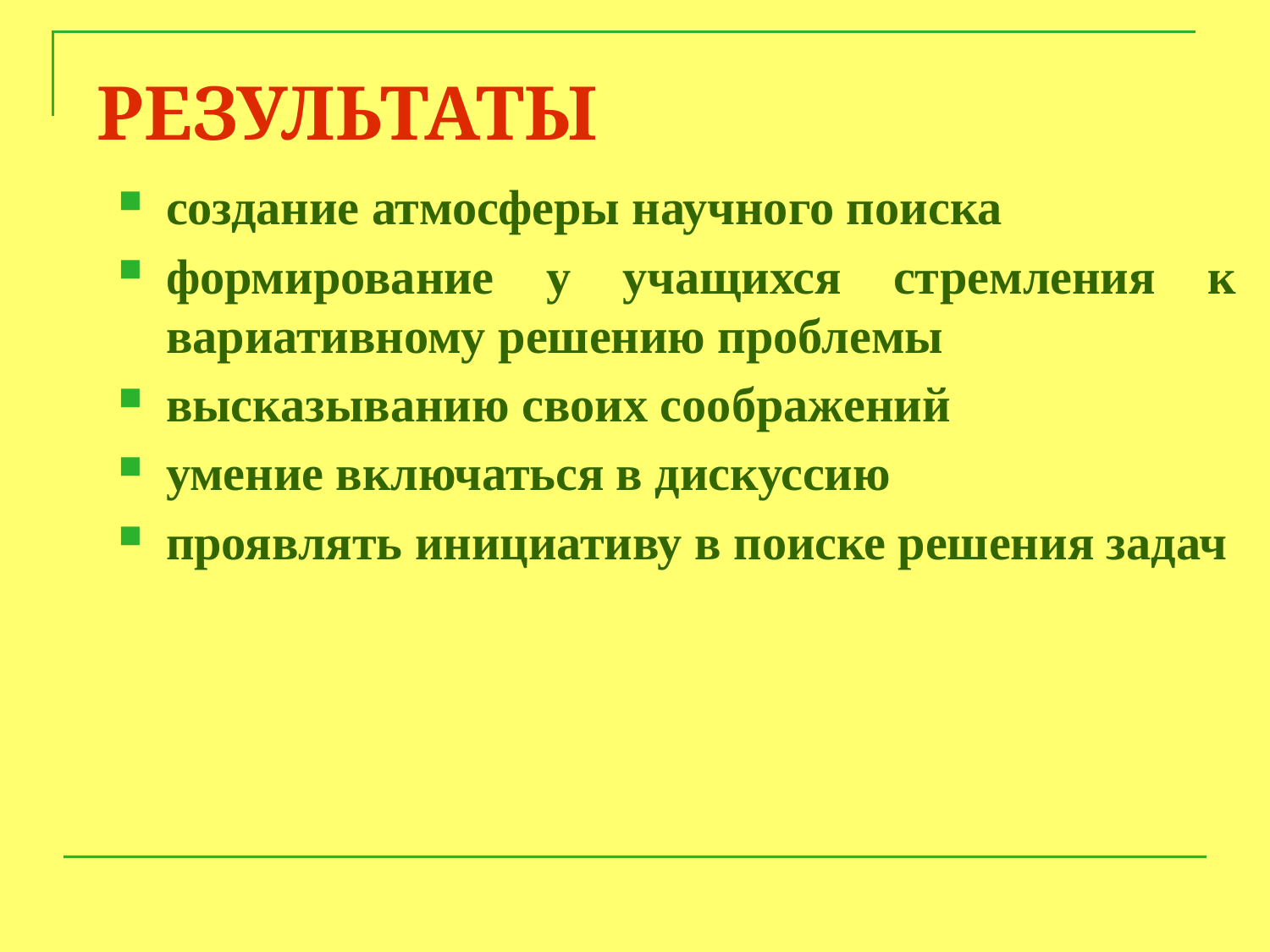

РЕЗУЛЬТАТЫ
создание атмосферы научного поиска
формирование у учащихся стремления к вариативному решению проблемы
высказыванию своих соображений
умение включаться в дискуссию
проявлять инициативу в поиске решения задач